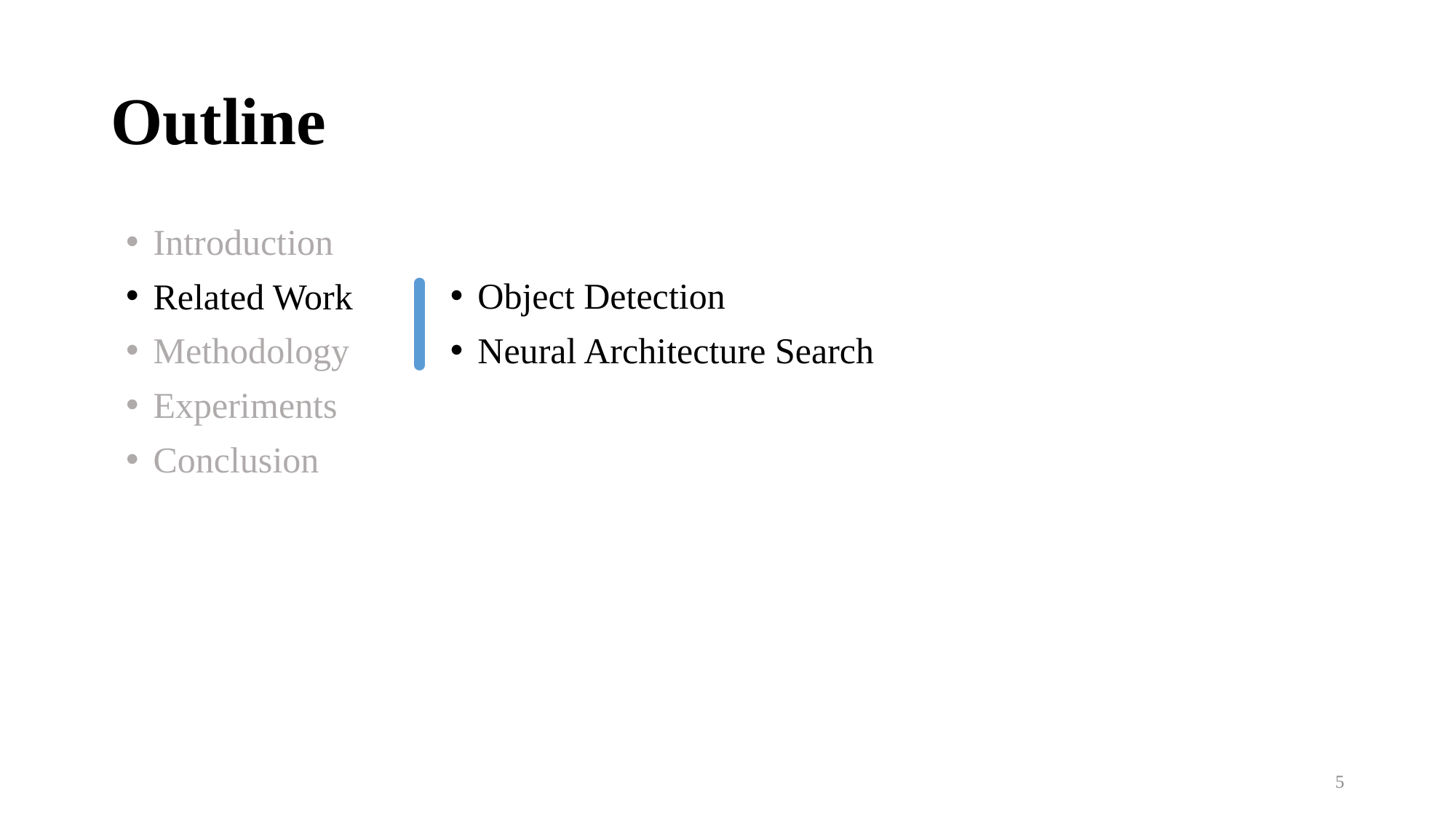

# Outline
Introduction
Related Work
Methodology
Experiments
Conclusion
Object Detection
Neural Architecture Search
5